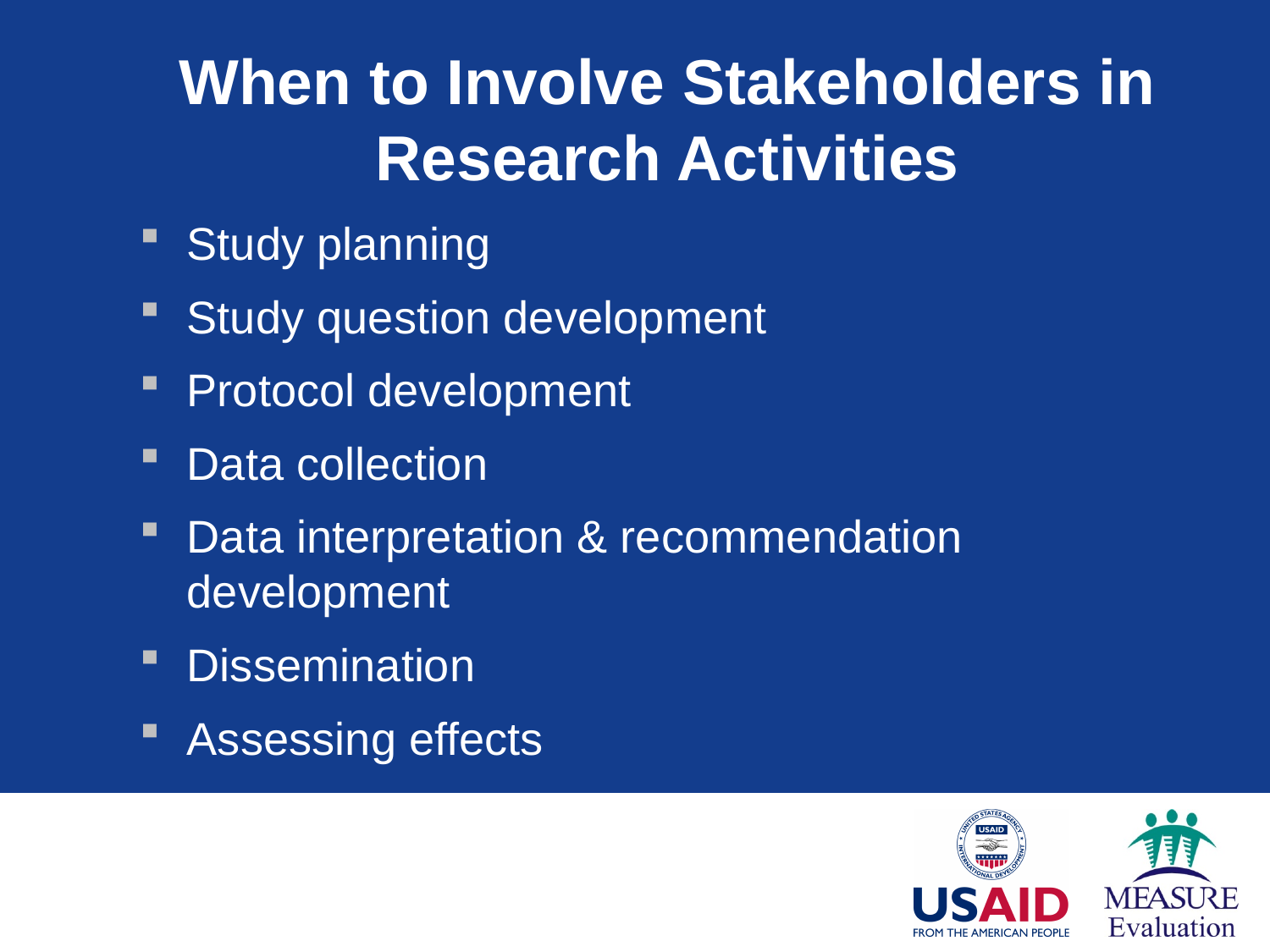

# When to Involve Stakeholders in Research Activities
Study planning
Study question development
Protocol development
Data collection
Data interpretation & recommendation development
Dissemination
Assessing effects